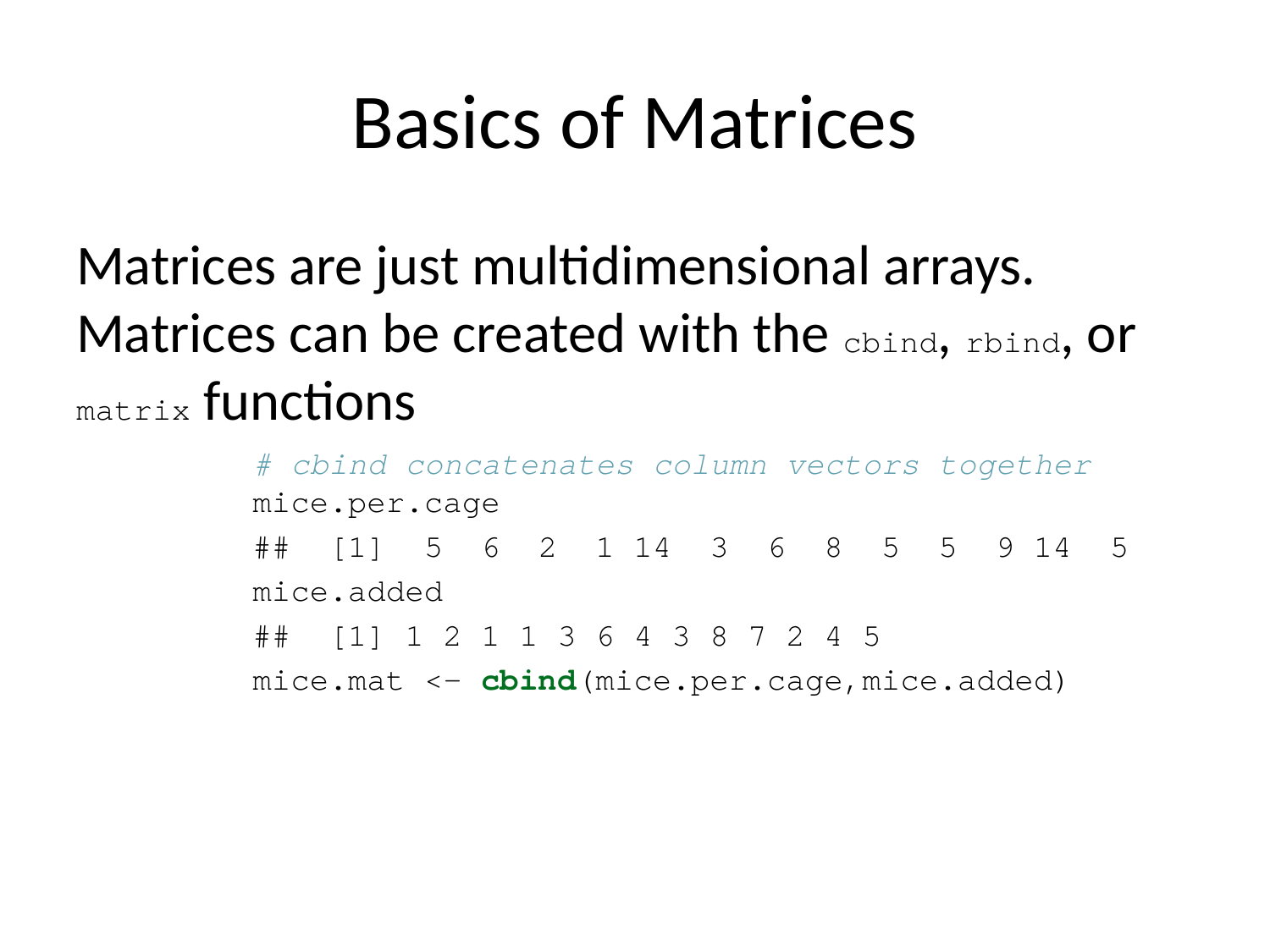

# Basics of Matrices
Matrices are just multidimensional arrays. Matrices can be created with the cbind, rbind, or matrix functions
# cbind concatenates column vectors together mice.per.cage
##  [1]  5  6  2  1 14  3  6  8  5  5  9 14  5
mice.added
##  [1] 1 2 1 1 3 6 4 3 8 7 2 4 5
mice.mat <- cbind(mice.per.cage,mice.added)